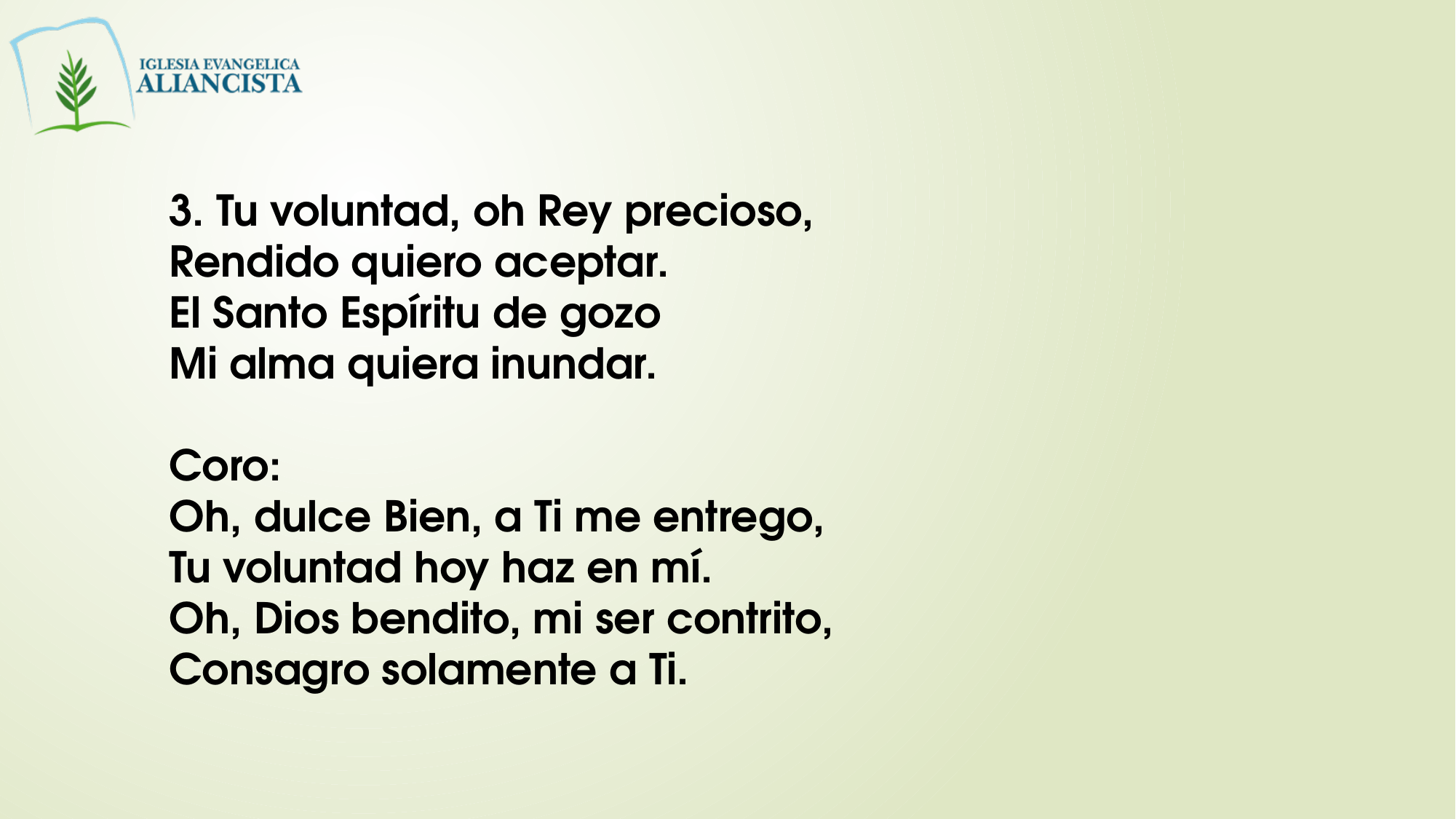

3. Tu voluntad, oh Rey precioso,
Rendido quiero aceptar.
El Santo Espíritu de gozo
Mi alma quiera inundar.

Coro:
Oh, dulce Bien, a Ti me entrego,
Tu voluntad hoy haz en mí.
Oh, Dios bendito, mi ser contrito,
Consagro solamente a Ti.